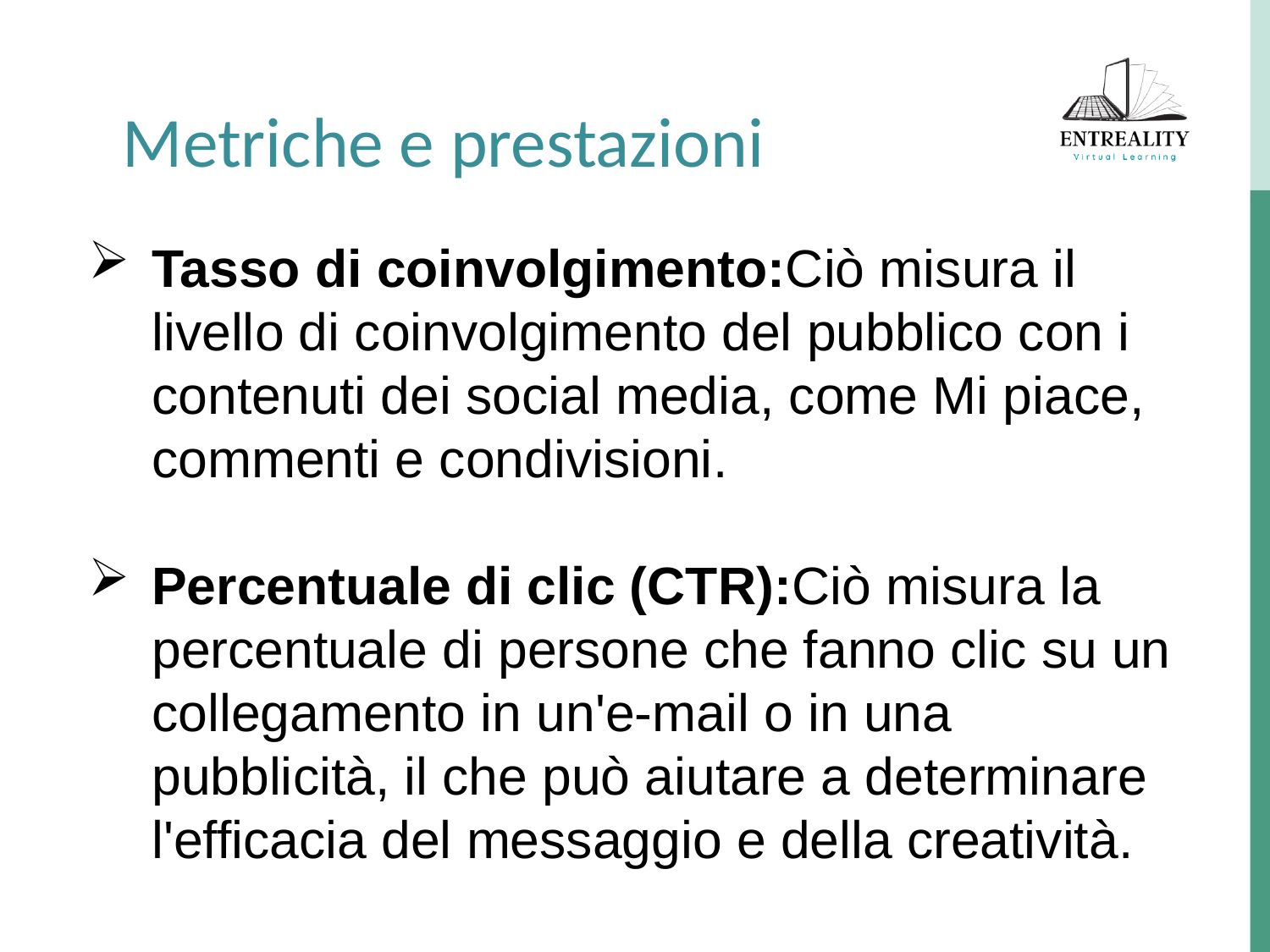

Metriche e prestazioni
Tasso di coinvolgimento:Ciò misura il livello di coinvolgimento del pubblico con i contenuti dei social media, come Mi piace, commenti e condivisioni.

Percentuale di clic (CTR):Ciò misura la percentuale di persone che fanno clic su un collegamento in un'e-mail o in una pubblicità, il che può aiutare a determinare l'efficacia del messaggio e della creatività.